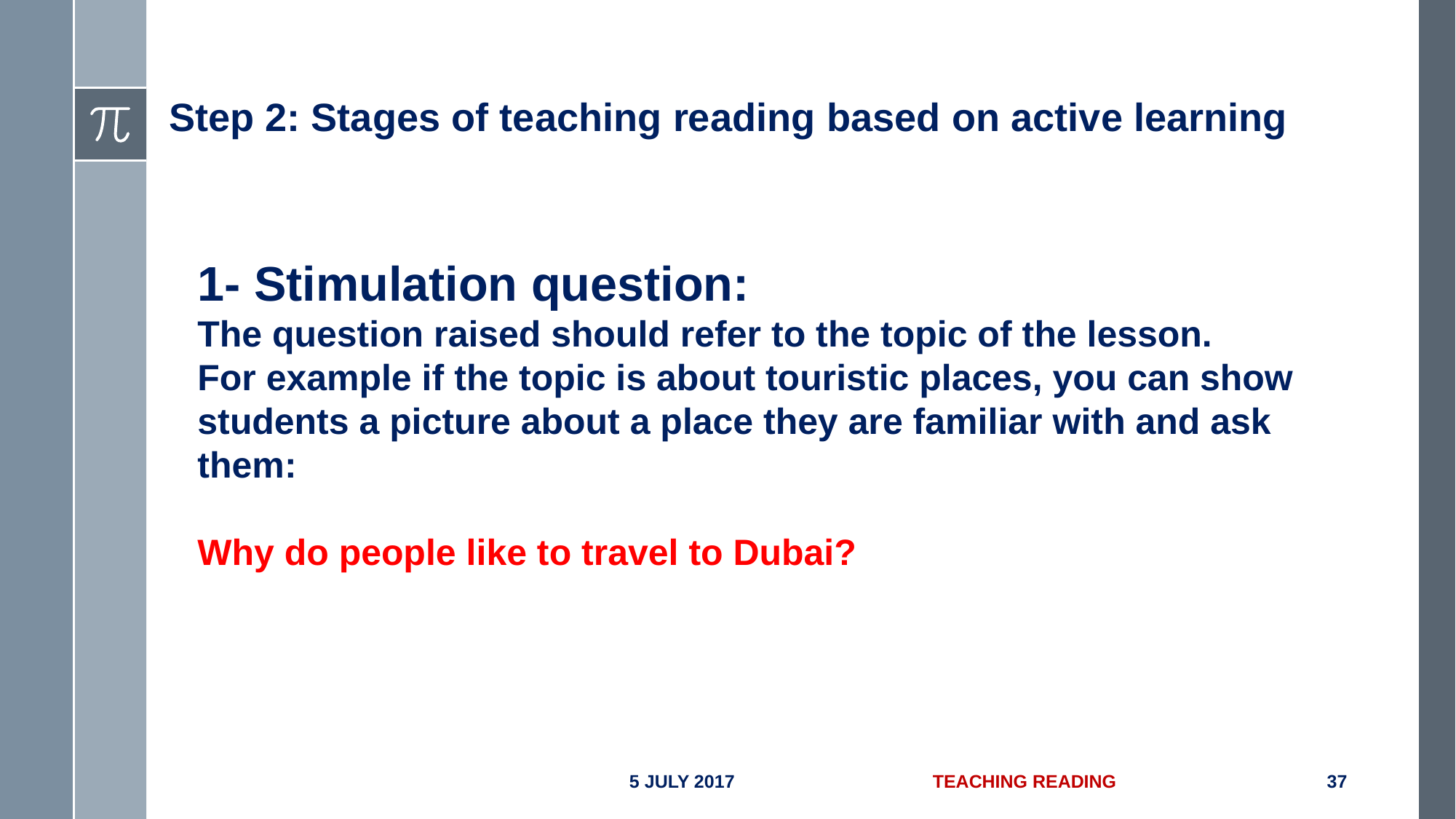

# Step 2: Stages of teaching reading based on active learning
1- Stimulation question:
The question raised should refer to the topic of the lesson.
For example if the topic is about touristic places, you can show students a picture about a place they are familiar with and ask them:

Why do people like to travel to Dubai?

5 July 2017
Teaching Reading
37